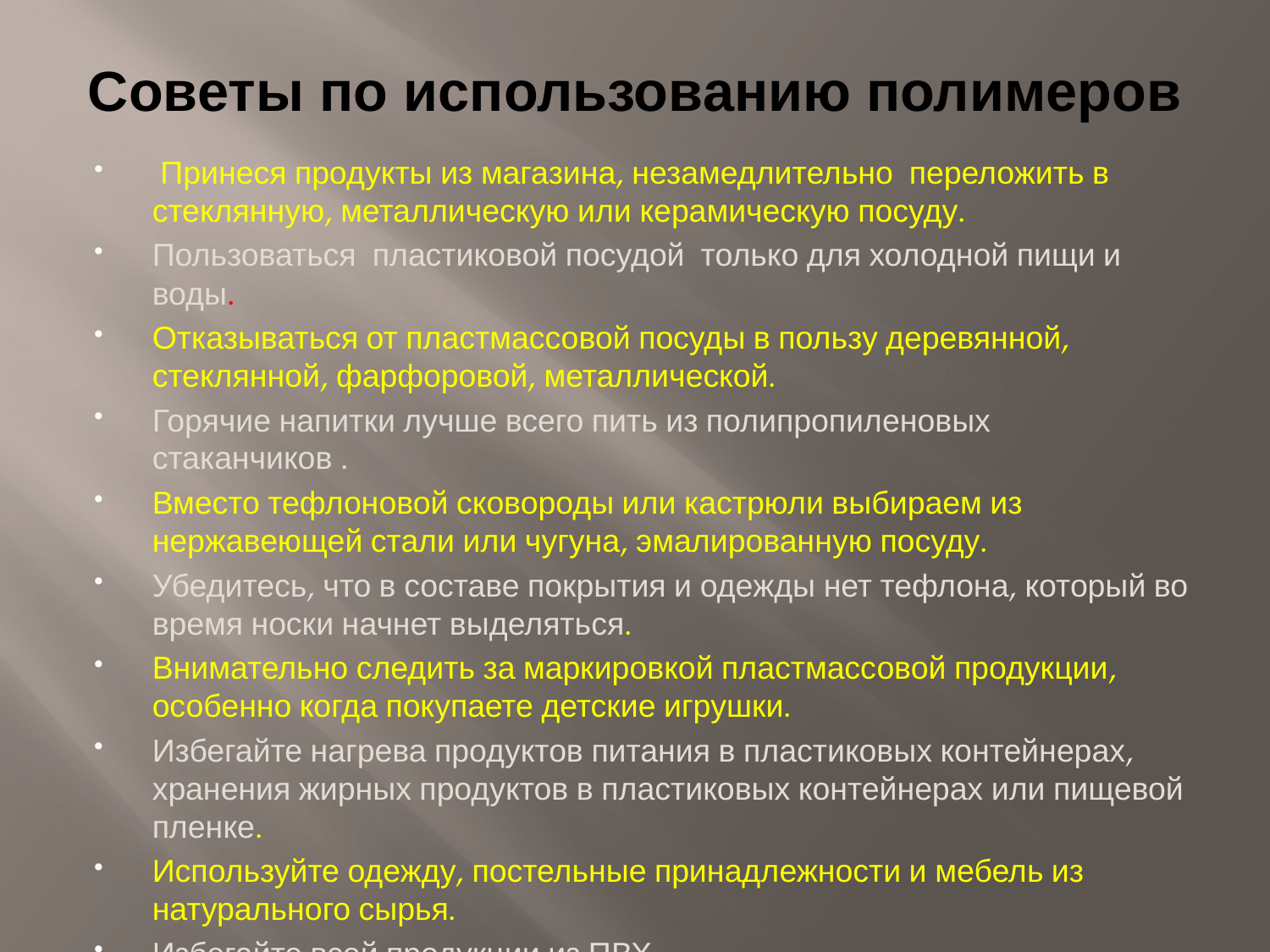

# Советы по использованию полимеров
 Принеся продукты из магазина, незамедлительно  переложить в стеклянную, металлическую или керамическую посуду.
Пользоваться  пластиковой посудой  только для холодной пищи и воды.
Отказываться от пластмассовой посуды в пользу деревянной, стеклянной, фарфоровой, металлической.
Горячие напитки лучше всего пить из полипропиленовых стаканчиков .
Вместо тефлоновой сковороды или кастрюли выбираем из нержавеющей стали или чугуна, эмалированную посуду.
Убедитесь, что в составе покрытия и одежды нет тефлона, который во время носки начнет выделяться.
Внимательно следить за маркировкой пластмассовой продукции, особенно когда покупаете детские игрушки.
Избегайте нагрева продуктов питания в пластиковых контейнерах, хранения жирных продуктов в пластиковых контейнерах или пищевой пленке.
Используйте одежду, постельные принадлежности и мебель из натурального сырья.
Избегайте всей продукции из ПВХ.